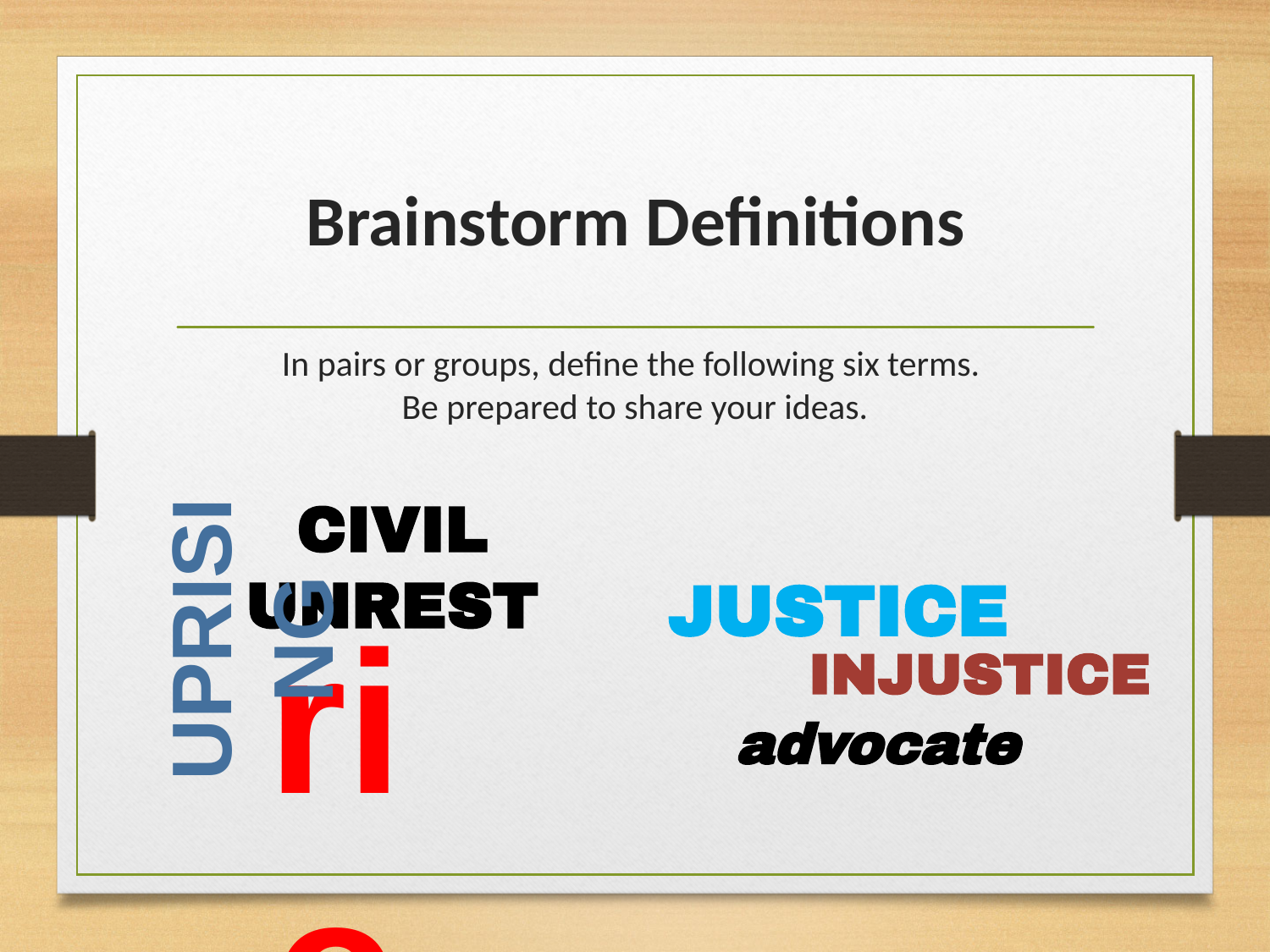

# Brainstorm Definitions
In pairs or groups, define the following six terms.
Be prepared to share your ideas.
UPRISING
CIVIL UNREST
riot
JUSTICE
INJUSTICE
advocate